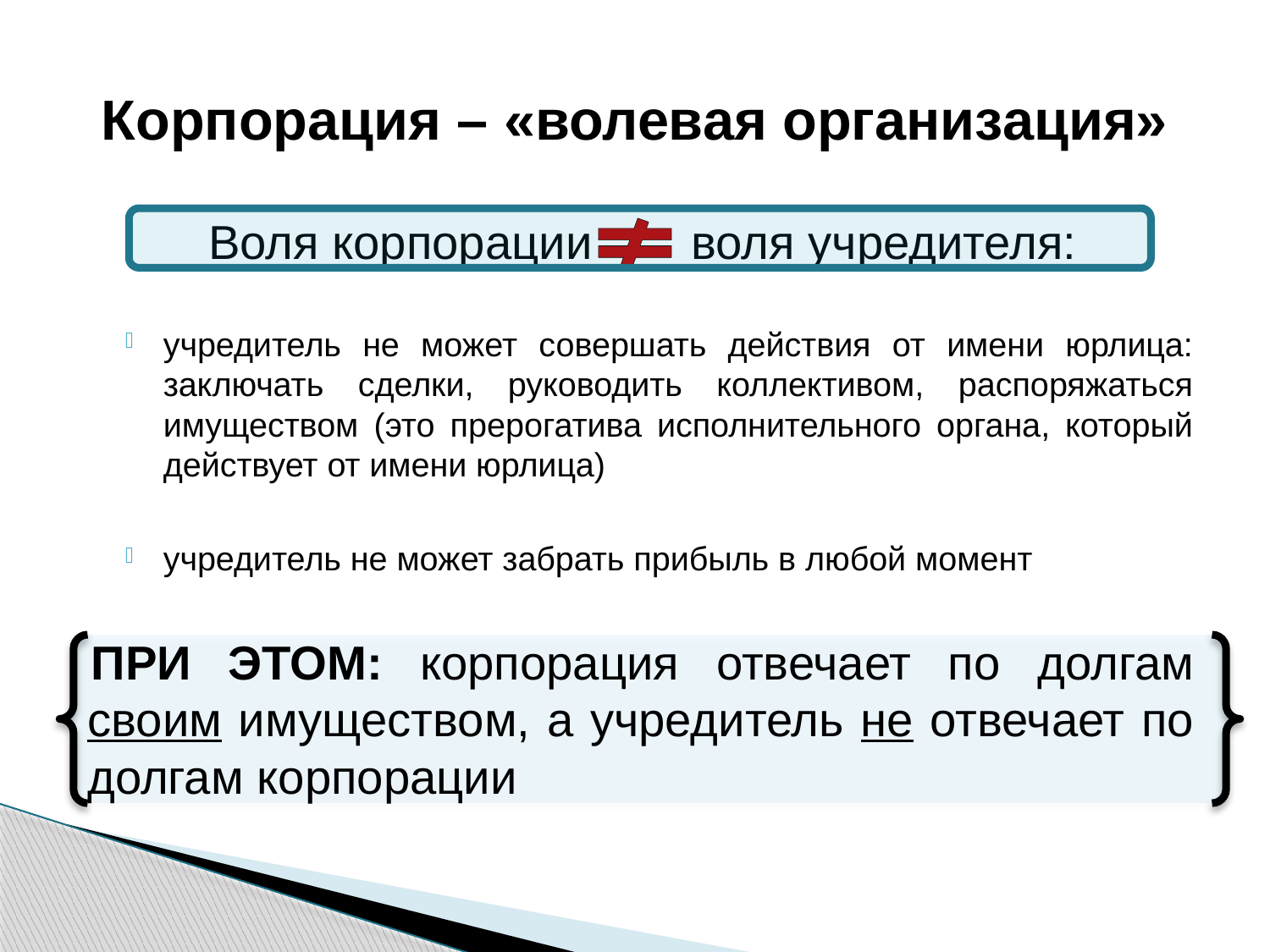

# Корпорация – «волевая организация»
Воля корпорации	     воля учредителя:

учредитель не может совершать действия от имени юрлица: заключать сделки, руководить коллективом, распоряжаться имуществом (это прерогатива исполнительного органа, который действует от имени юрлица)

учредитель не может забрать прибыль в любой момент

ПРИ ЭТОМ: корпорация отвечает по долгам своим имуществом, а учредитель не отвечает по долгам корпорации